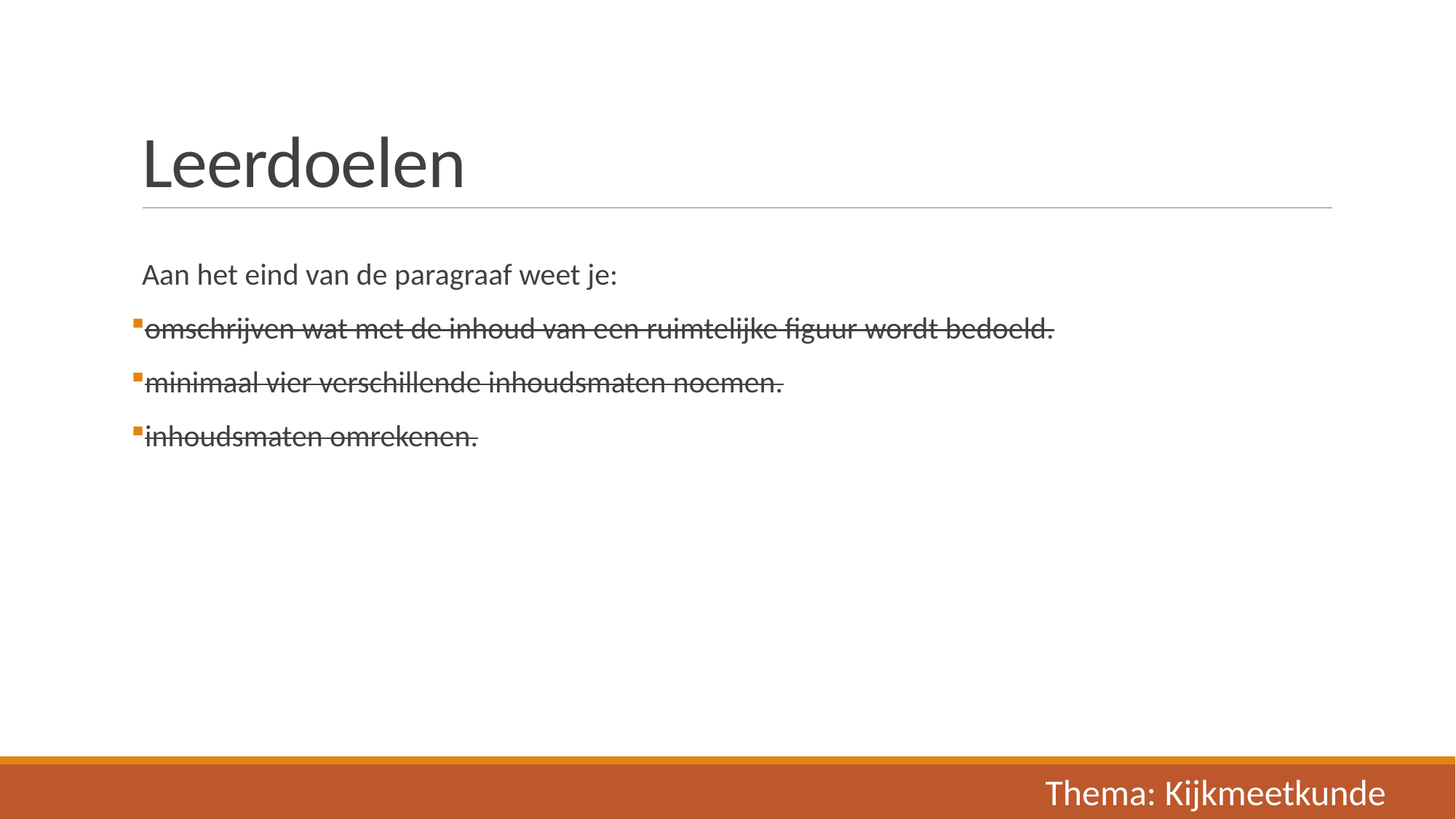

# Leerdoelen
Aan het eind van de paragraaf weet je:
omschrijven wat met de inhoud van een ruimtelijke figuur wordt bedoeld.
minimaal vier verschillende inhoudsmaten noemen.
inhoudsmaten omrekenen.

Thema: Kijkmeetkunde